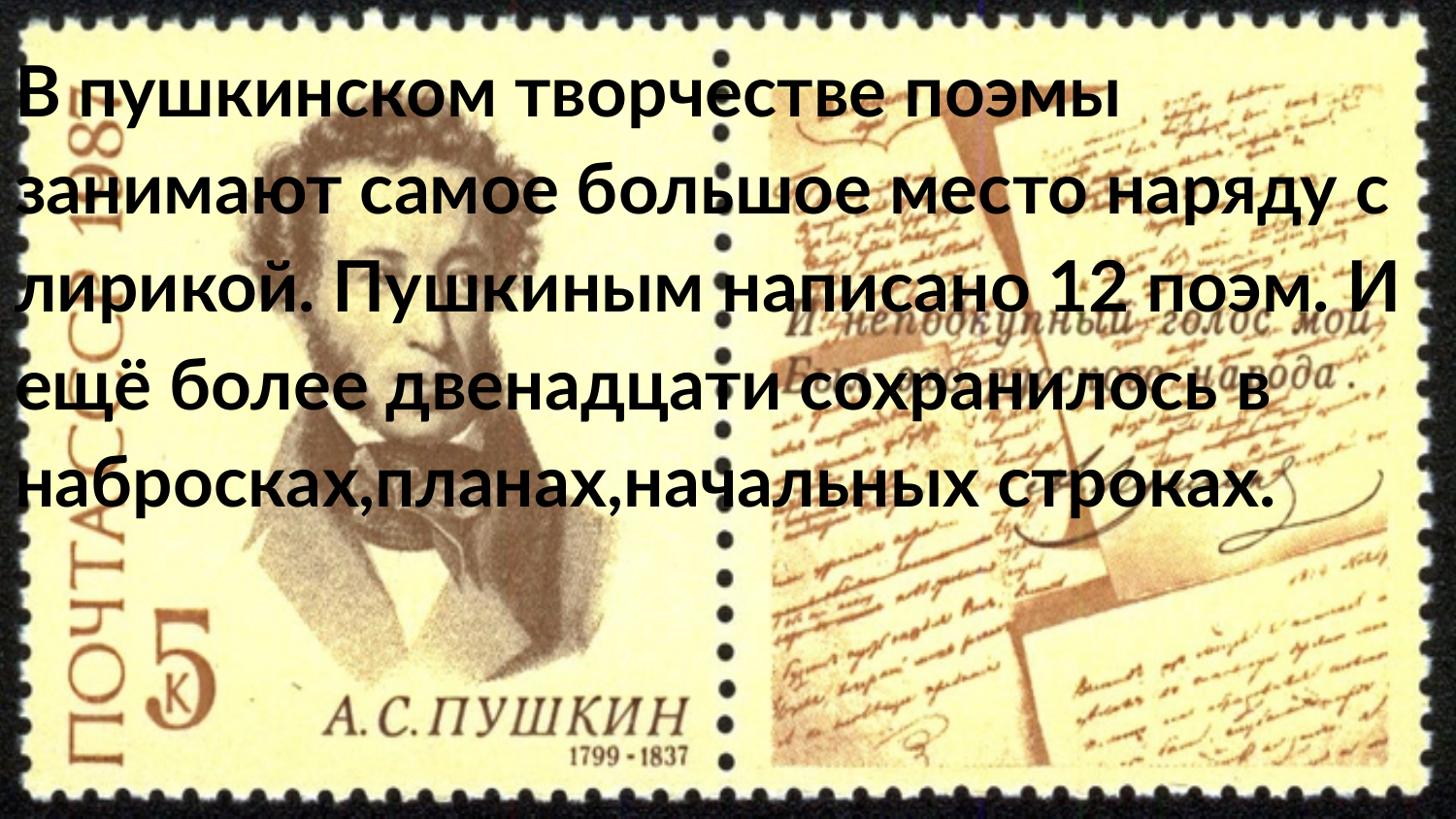

В пушкинском творчестве поэмы занимают самое большое место наряду с лирикой. Пушкиным написано 12 поэм. И ещё более двенадцати сохранилось в набросках,планах,начальных строках.